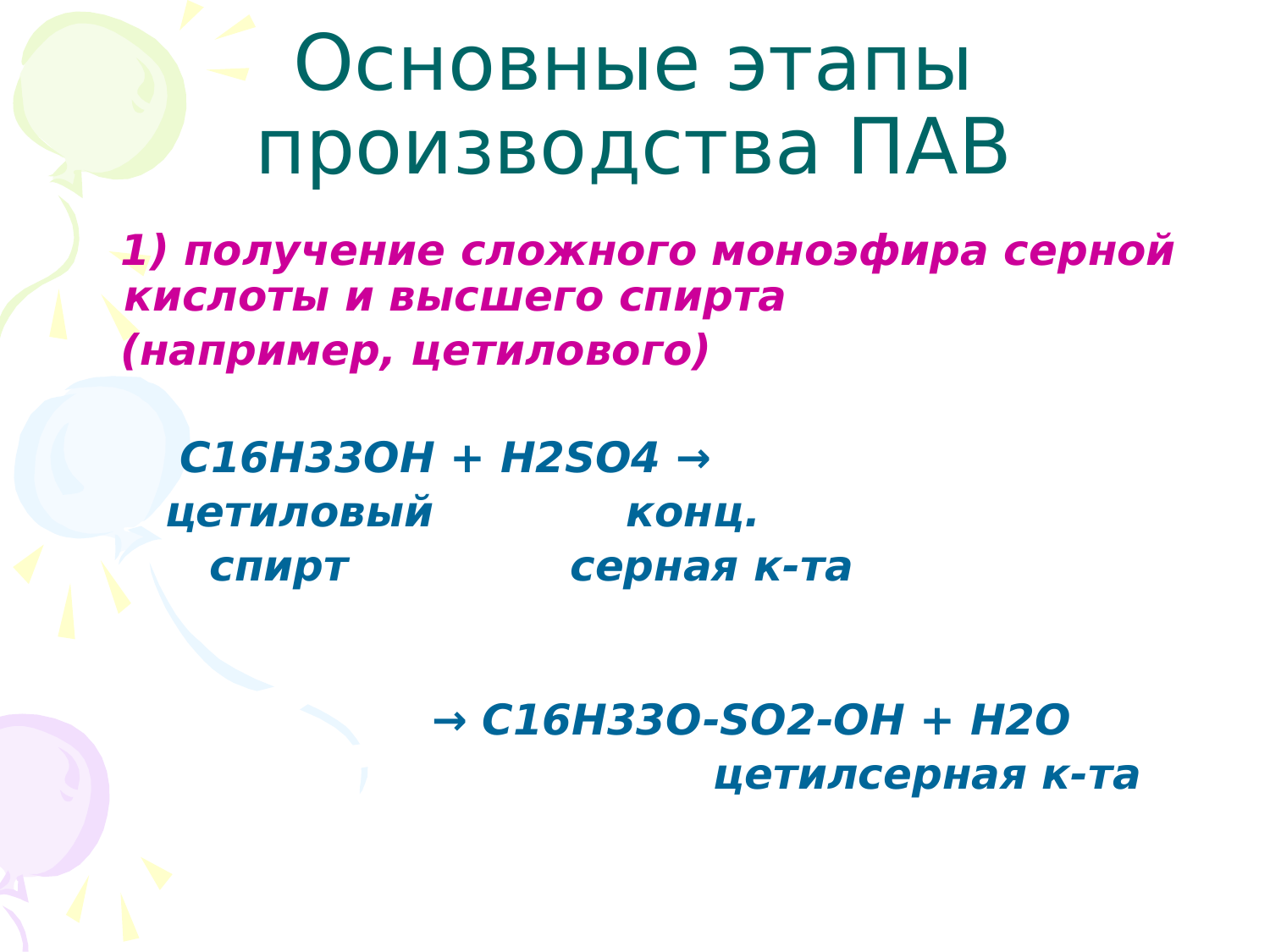

# Основные этапы производства ПАВ
   1) получение сложного моноэфира серной кислоты и высшего спирта
   (например, цетилового)

       C16H33OH + H2SO4 →
      цетиловый             конц.
         спирт               серная к-та

                        → C16H33O-SO2-OH + H2O
                                           цетилсерная к-та